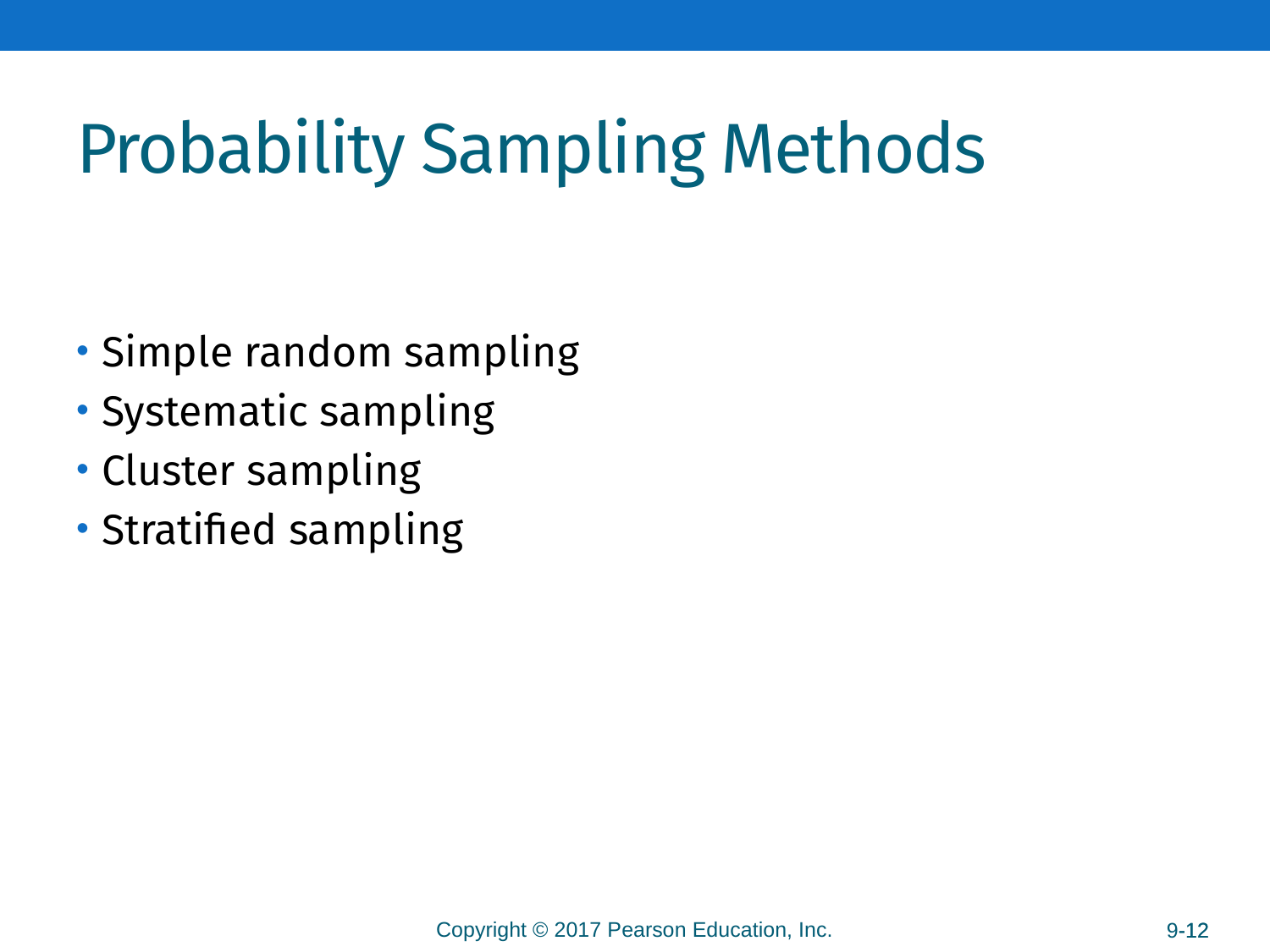

# Probability Sampling Methods
Simple random sampling
Systematic sampling
Cluster sampling
Stratified sampling